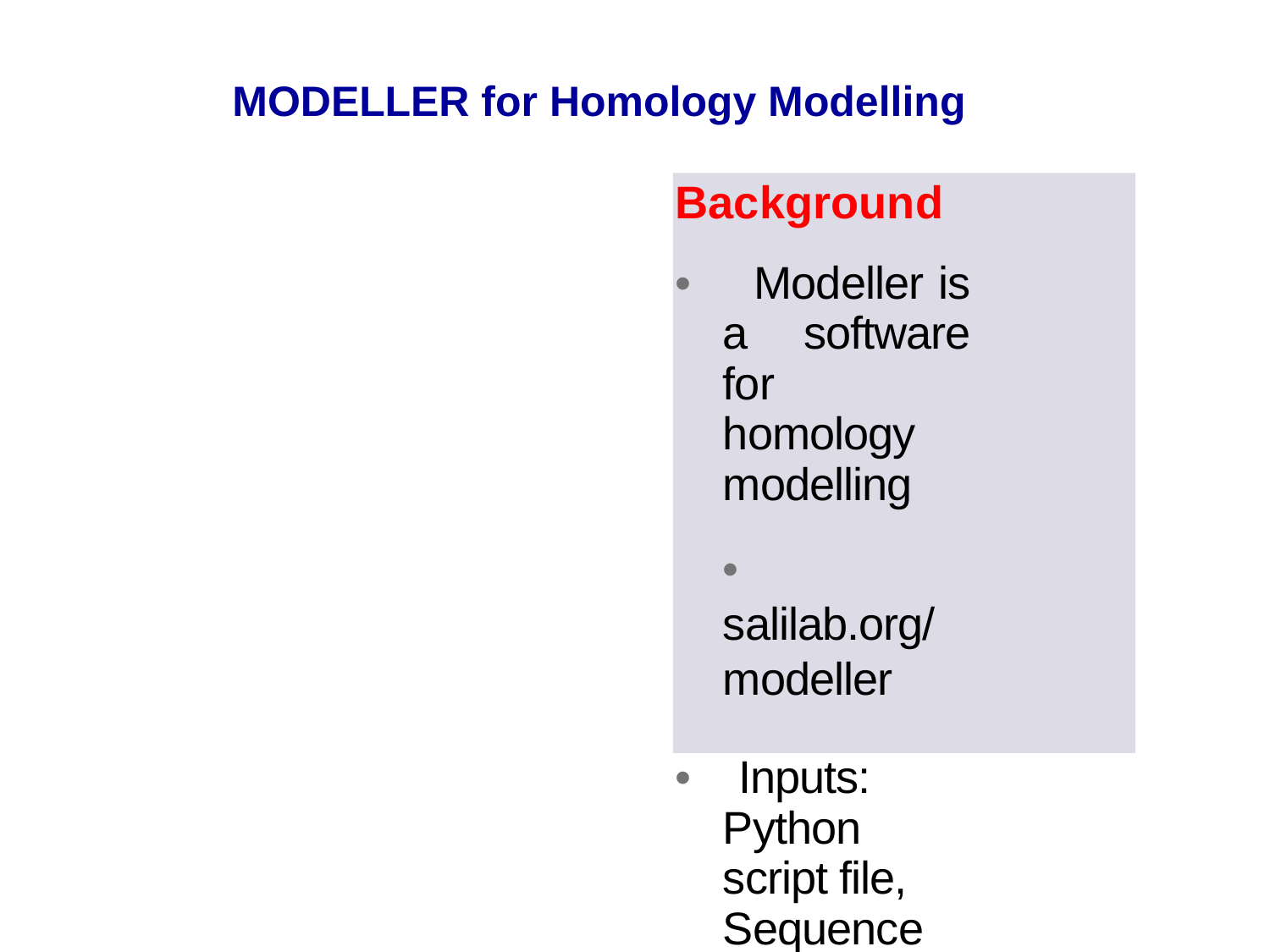

MODELLER for Homology Modelling
Background
•    Modeller is a software for homology modelling
•    salilab.org/modeller
•    Inputs:
Python script file, Sequence alignment & Template (PDB)